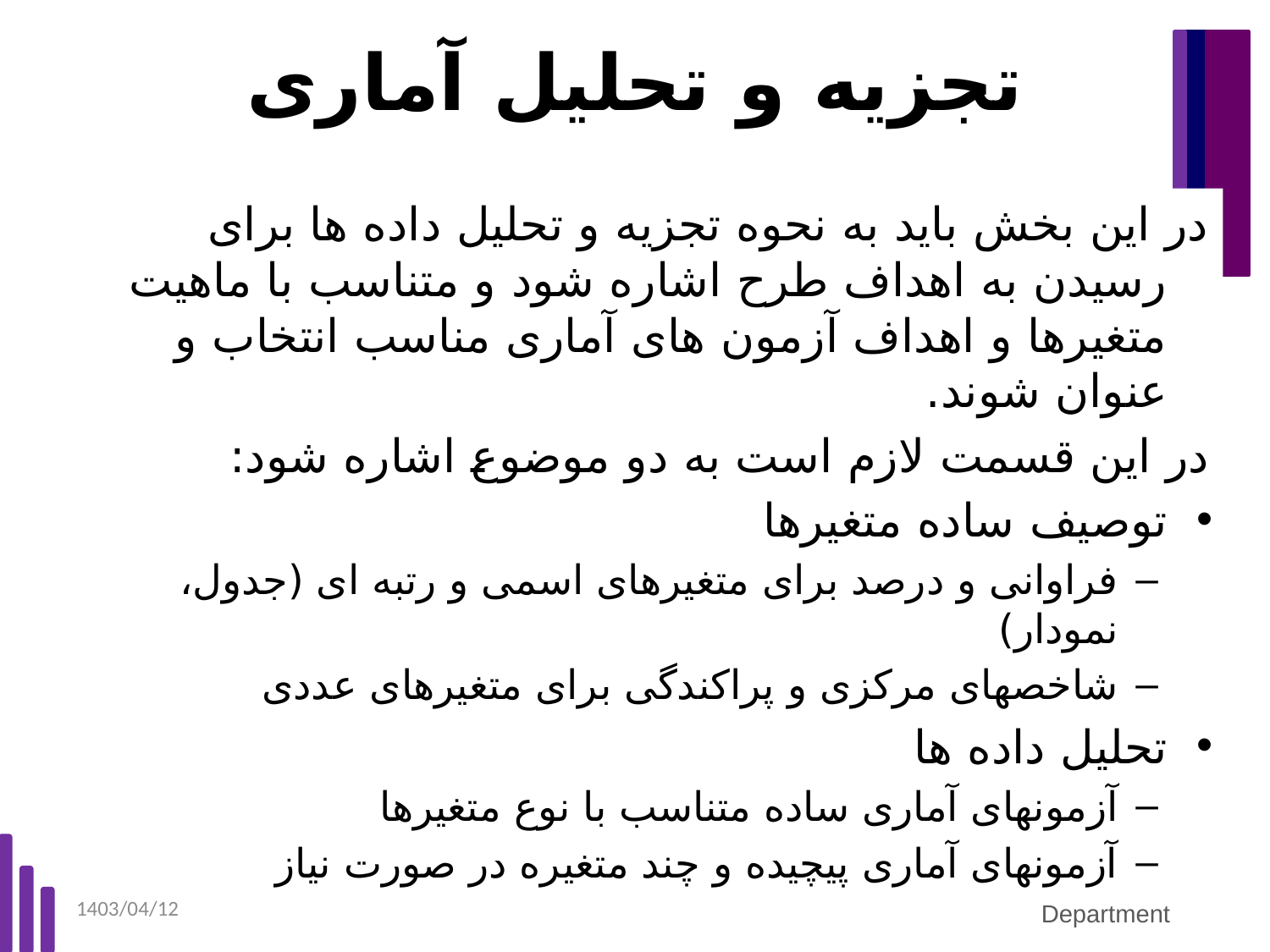

# تجزیه و تحلیل آماری
در این بخش باید به نحوه تجزیه و تحلیل داده ها برای رسیدن به اهداف طرح اشاره شود و متناسب با ماهیت متغیرها و اهداف آزمون های آماری مناسب انتخاب و عنوان شوند.
در این قسمت لازم است به دو موضوع اشاره شود:
توصیف ساده متغیرها
فراوانی و درصد برای متغیرهای اسمی و رتبه ای (جدول، نمودار)
شاخصهای مرکزی و پراکندگی برای متغیرهای عددی
تحلیل داده ها
آزمونهای آماری ساده متناسب با نوع متغیرها
آزمونهای آماری پیچیده و چند متغیره در صورت نیاز
1403/04/12